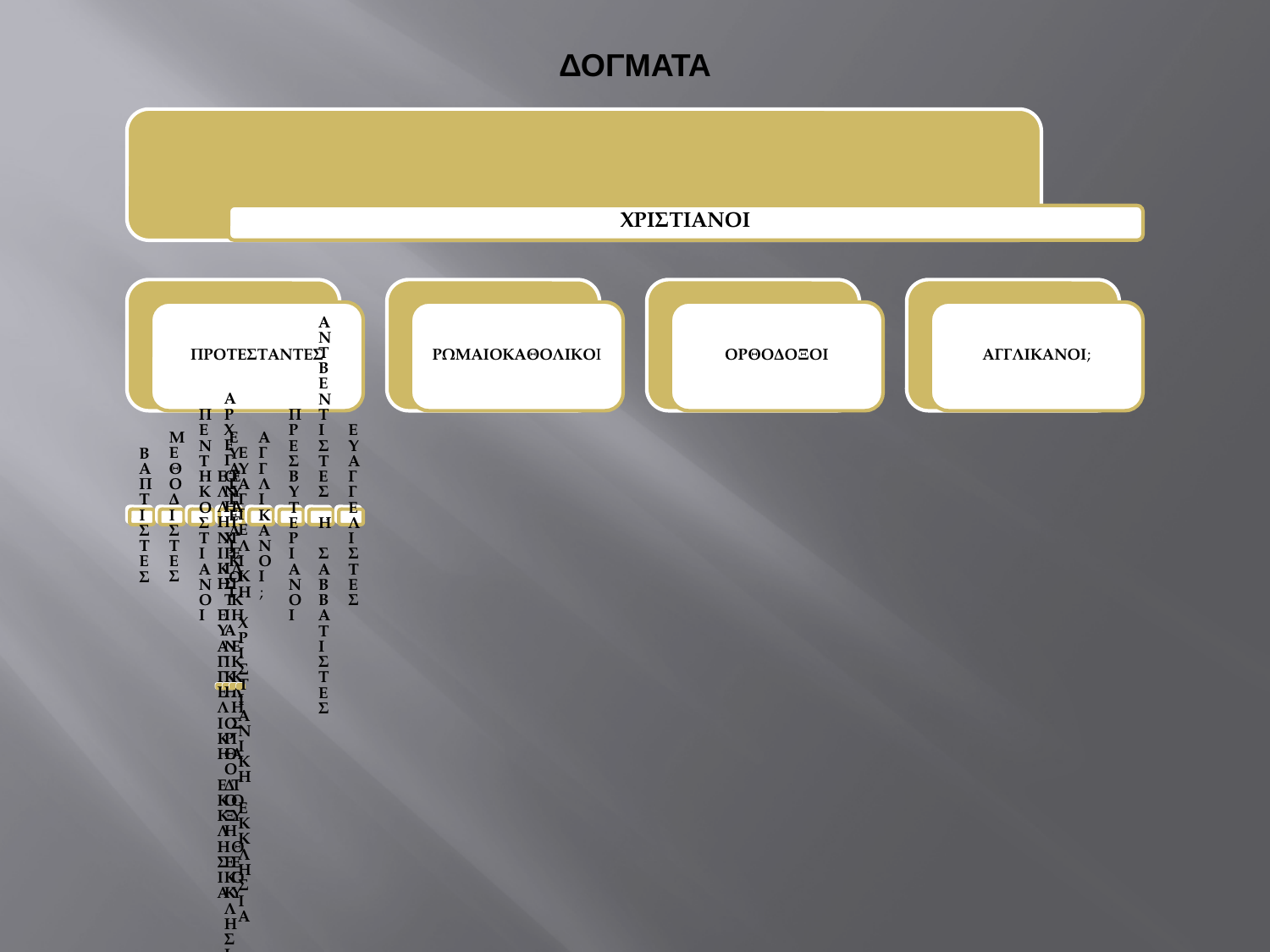

# ΔΟΓΜΑΤΑ
ΧΡΙΣΤΙΑΝΟΙ
ΠΡΟΤΕΣΤΑΝΤΕΣ
ΡΩΜΑΙΟΚΑΘΟΛΙΚΟΙ
ΟΡΘΟΔΟΞΟΙ
ΑΓΓΛΙΚΑΝΟΙ;
ΒΑΠΤΙΣΤΕΣ
ΑΓΓΛΙΚΑΝΟΙ;
ΕΥΑΓΓΕΛΙΣΤΕΣ